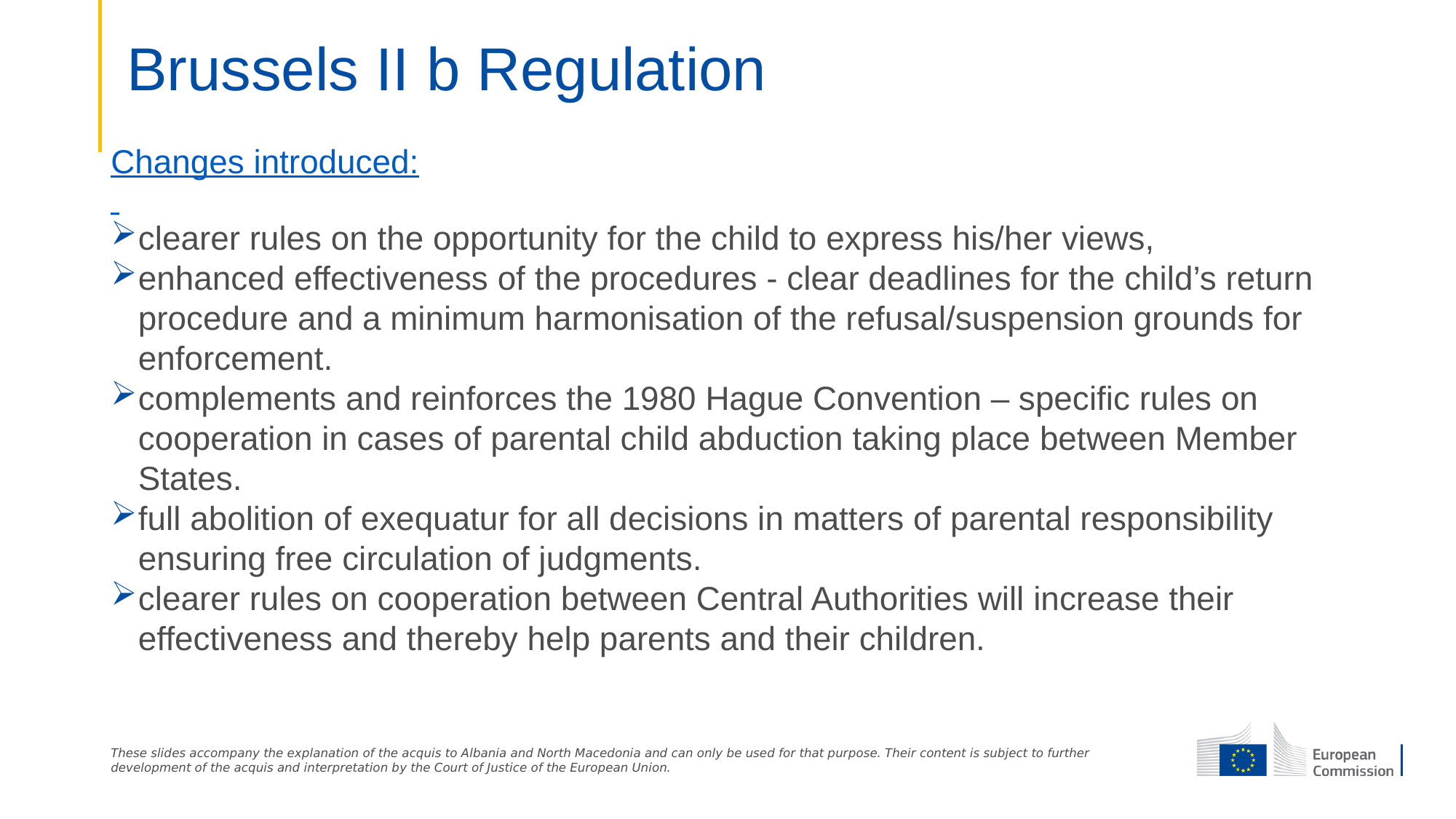

# Brussels II b Regulation
Changes introduced:

clearer rules on the opportunity for the child to express his/her views,
enhanced effectiveness of the procedures - clear deadlines for the child’s return procedure and a minimum harmonisation of the refusal/suspension grounds for enforcement.
complements and reinforces the 1980 Hague Convention – specific rules on cooperation in cases of parental child abduction taking place between Member States.
full abolition of exequatur for all decisions in matters of parental responsibility ensuring free circulation of judgments.
clearer rules on cooperation between Central Authorities will increase their effectiveness and thereby help parents and their children.